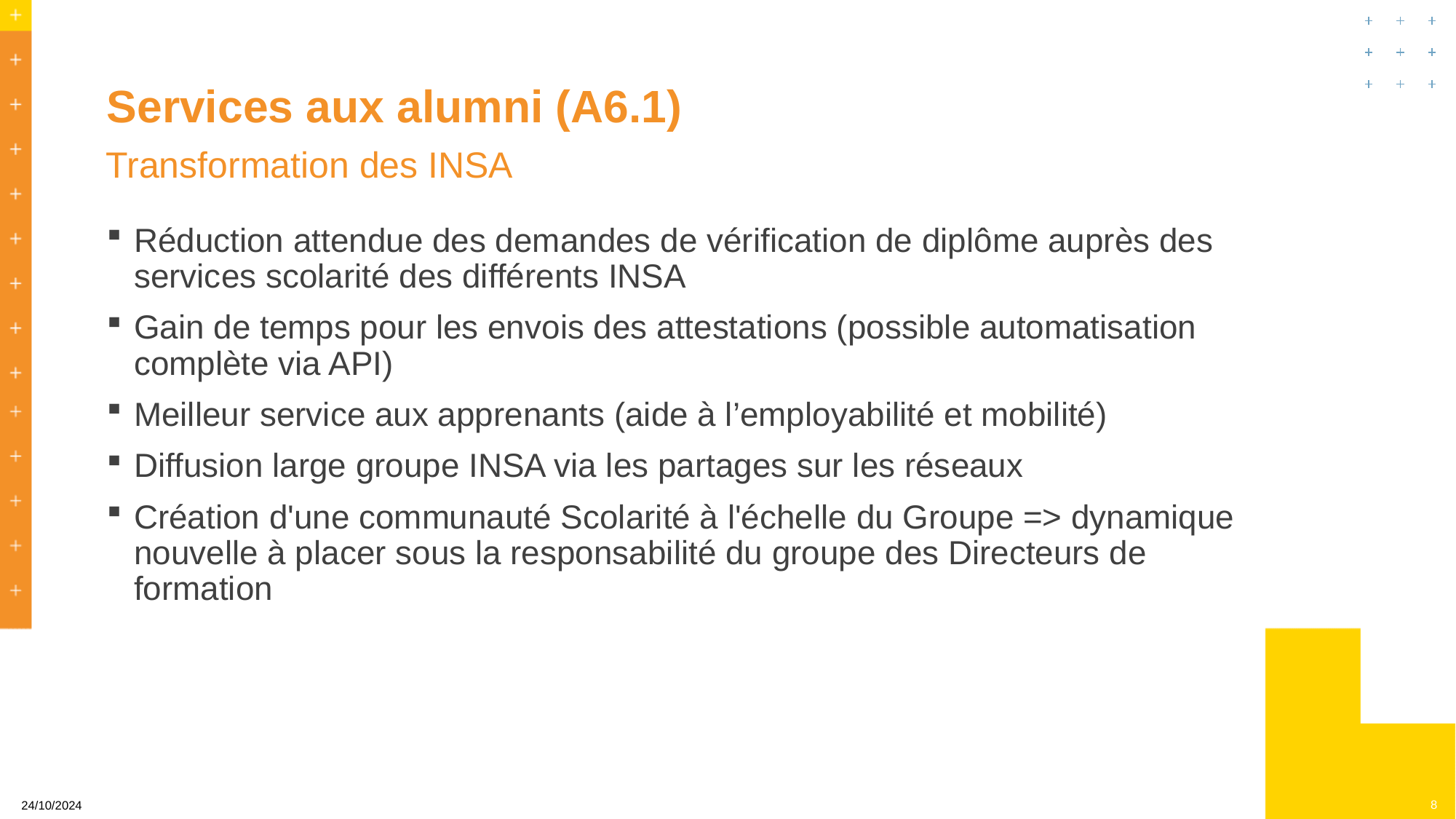

# Services aux alumni (A6.1)

Transformation des INSA

Réduction attendue des demandes de vérification de diplôme auprès des services scolarité des différents INSA
Gain de temps pour les envois des attestations (possible automatisation complète via API)
Meilleur service aux apprenants (aide à l’employabilité et mobilité)
Diffusion large groupe INSA via les partages sur les réseaux
Création d'une communauté Scolarité à l'échelle du Groupe => dynamique nouvelle à placer sous la responsabilité du groupe des Directeurs de formation

8
24/10/2024